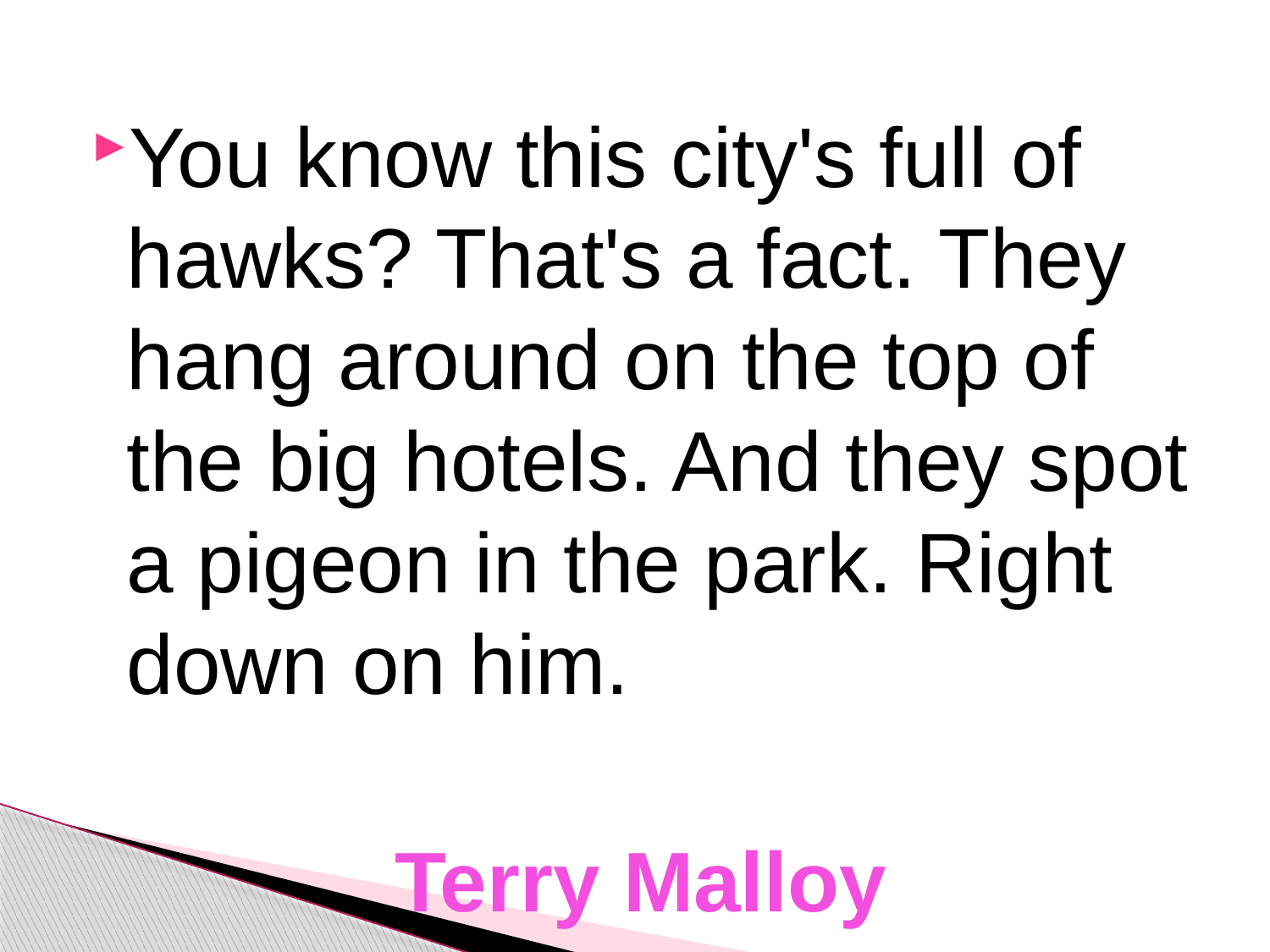

#
You know this city's full of hawks? That's a fact. They hang around on the top of the big hotels. And they spot a pigeon in the park. Right down on him.

Terry Malloy